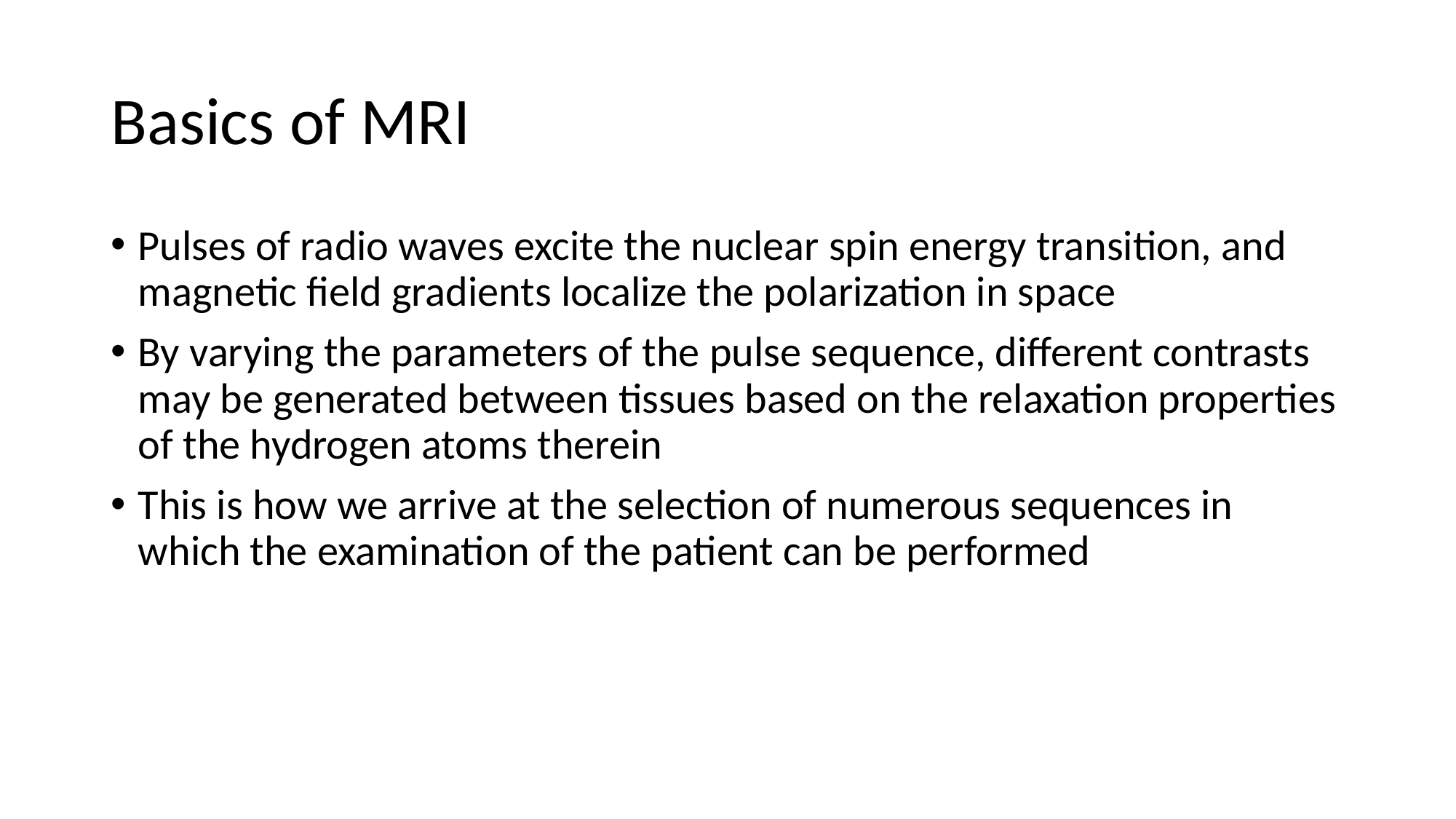

# Basics of MRI
Pulses of radio waves excite the nuclear spin energy transition, and magnetic field gradients localize the polarization in space
By varying the parameters of the pulse sequence, different contrasts may be generated between tissues based on the relaxation properties of the hydrogen atoms therein
This is how we arrive at the selection of numerous sequences in which the examination of the patient can be performed